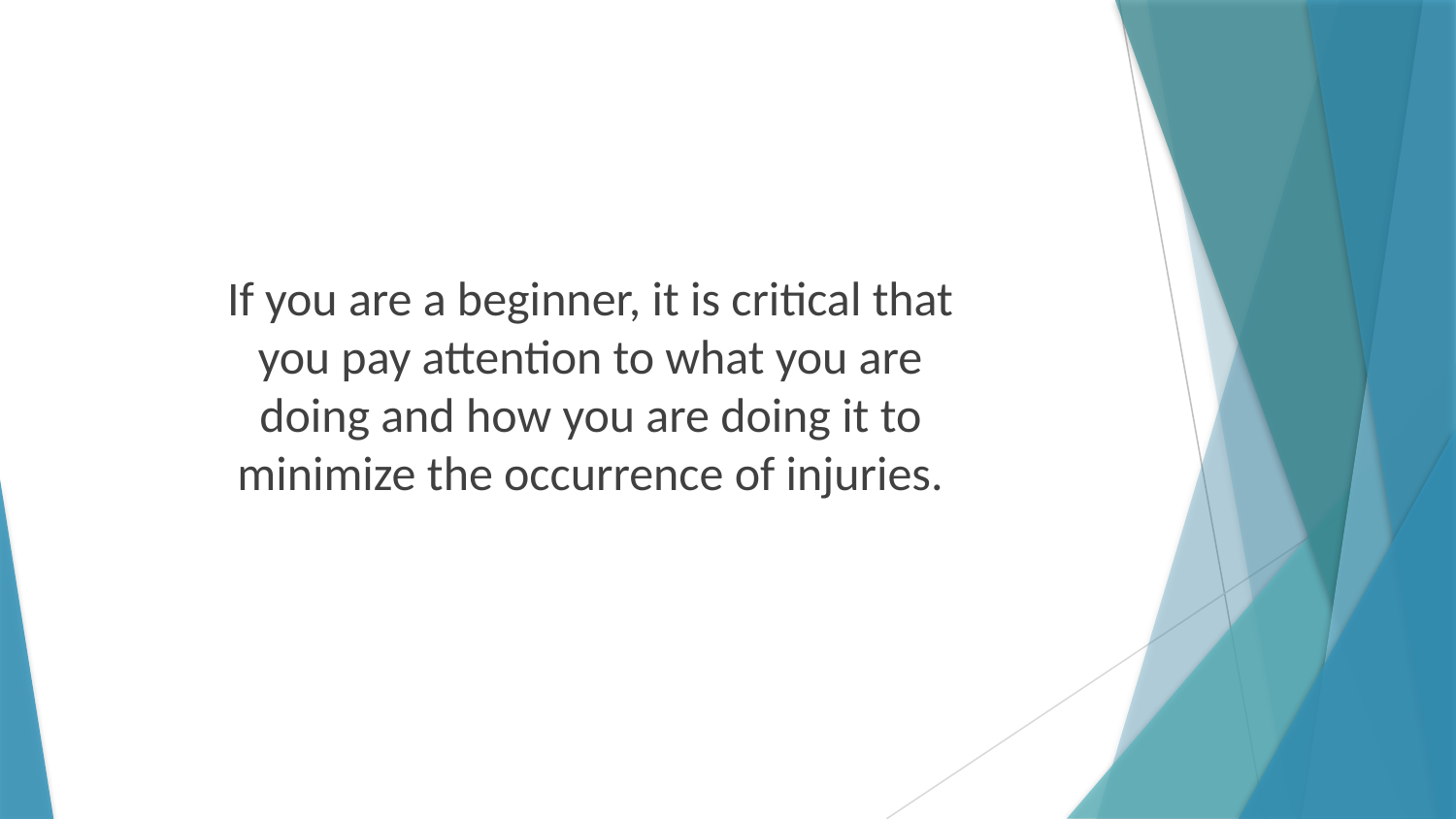

If you are a beginner, it is critical that you pay attention to what you are doing and how you are doing it to minimize the occurrence of injuries.